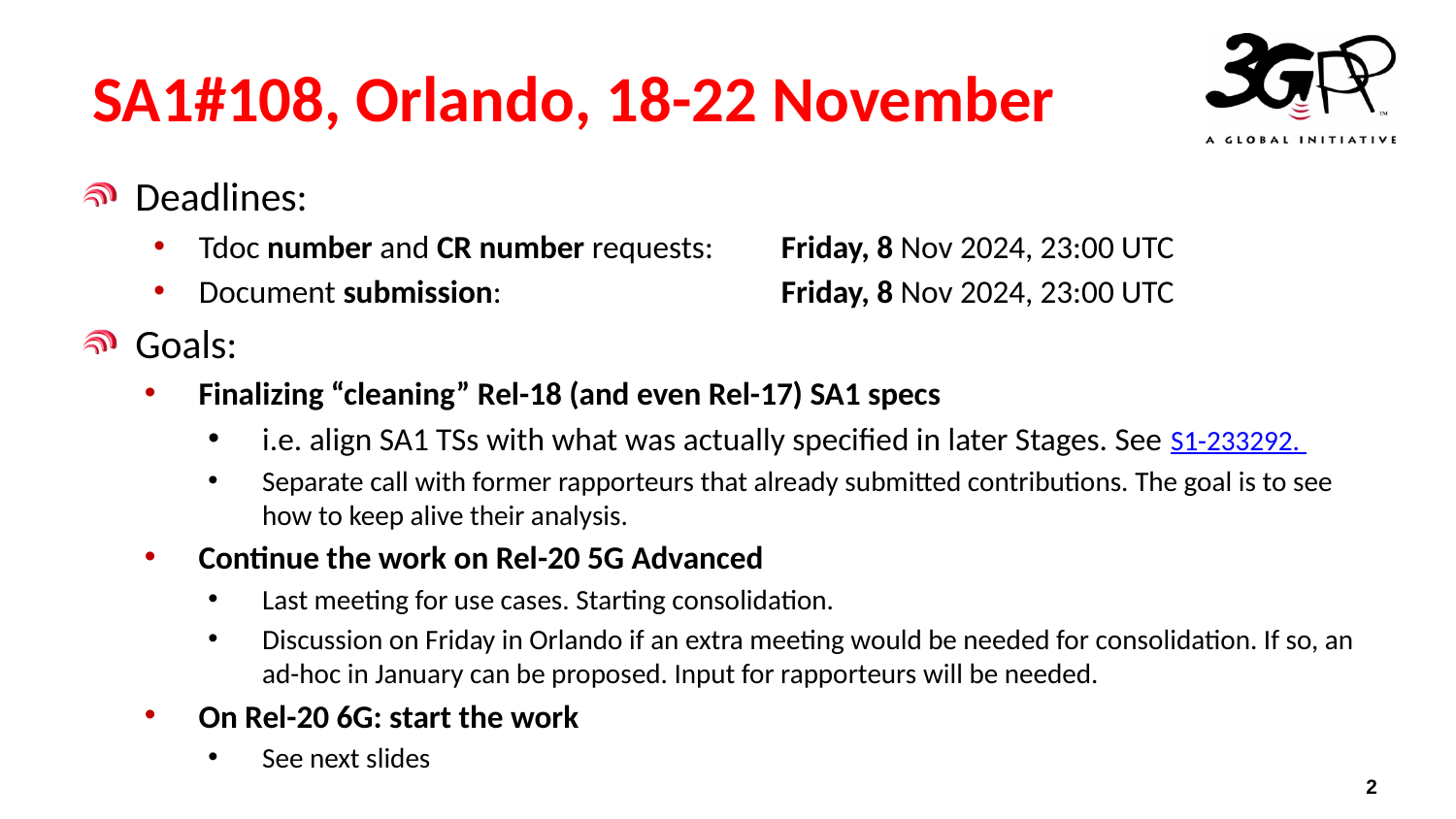

# SA1#108, Orlando, 18-22 November
Deadlines:
Tdoc number and CR number requests:  	Friday, 8 Nov 2024, 23:00 UTC
Document submission:                		Friday, 8 Nov 2024, 23:00 UTC
Goals:
Finalizing “cleaning” Rel-18 (and even Rel-17) SA1 specs
i.e. align SA1 TSs with what was actually specified in later Stages. See S1-233292.
Separate call with former rapporteurs that already submitted contributions. The goal is to see how to keep alive their analysis.
Continue the work on Rel-20 5G Advanced
Last meeting for use cases. Starting consolidation.
Discussion on Friday in Orlando if an extra meeting would be needed for consolidation. If so, an ad-hoc in January can be proposed. Input for rapporteurs will be needed.
On Rel-20 6G: start the work
See next slides